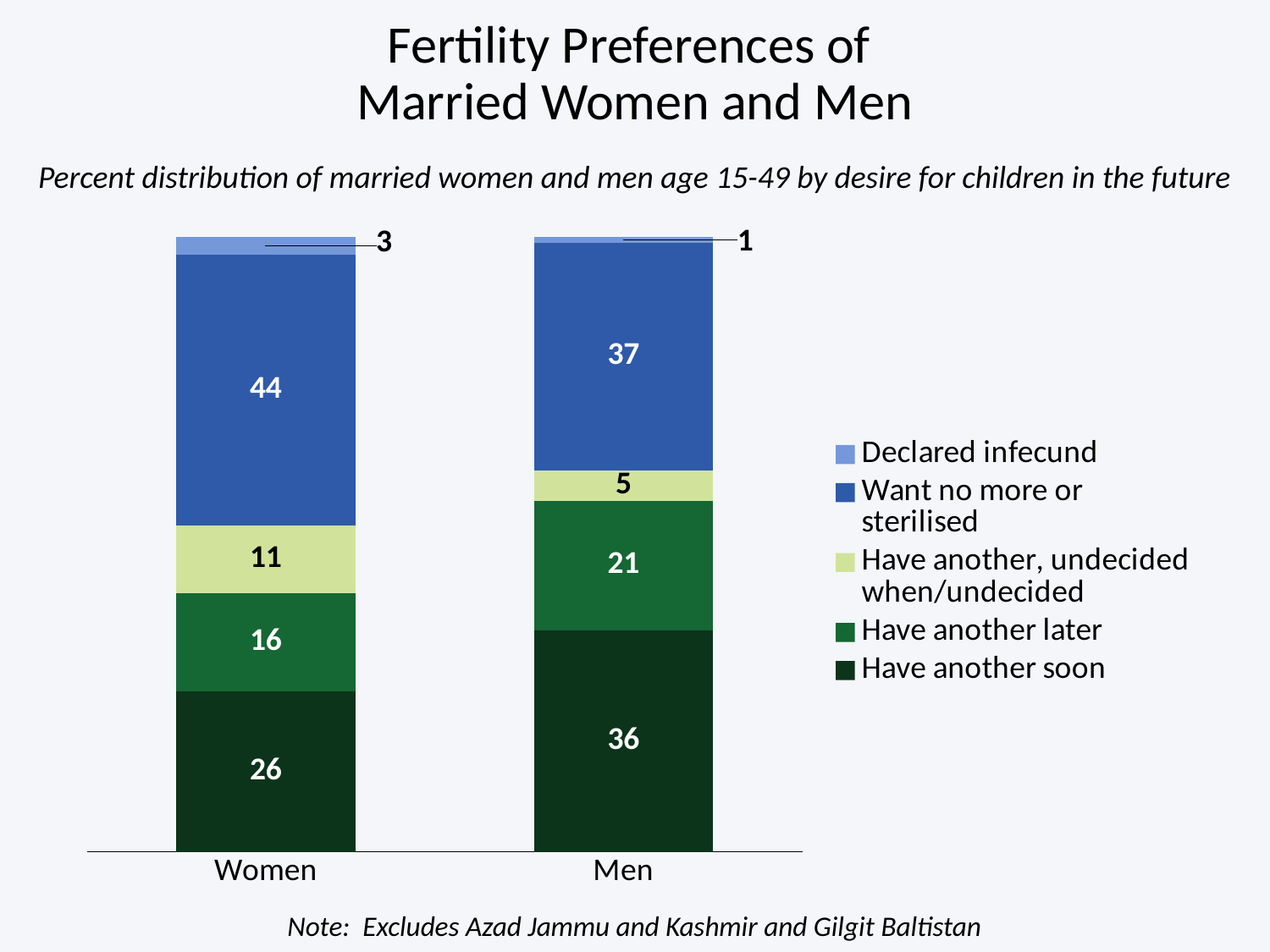

# Fertility Preferences of Married Women and Men
Percent distribution of married women and men age 15-49 by desire for children in the future

### Chart

| Category | Have another soon | Have another later | Have another, undecided when/undecided | Want no more or sterilised | Declared infecund |
|---|---|---|---|---|---|
| Women | 26.0 | 16.0 | 11.0 | 44.0 | 3.0 |
| Men | 36.0 | 21.0 | 5.0 | 37.0 | 1.0 |
Note:  Excludes Azad Jammu and Kashmir and Gilgit Baltistan